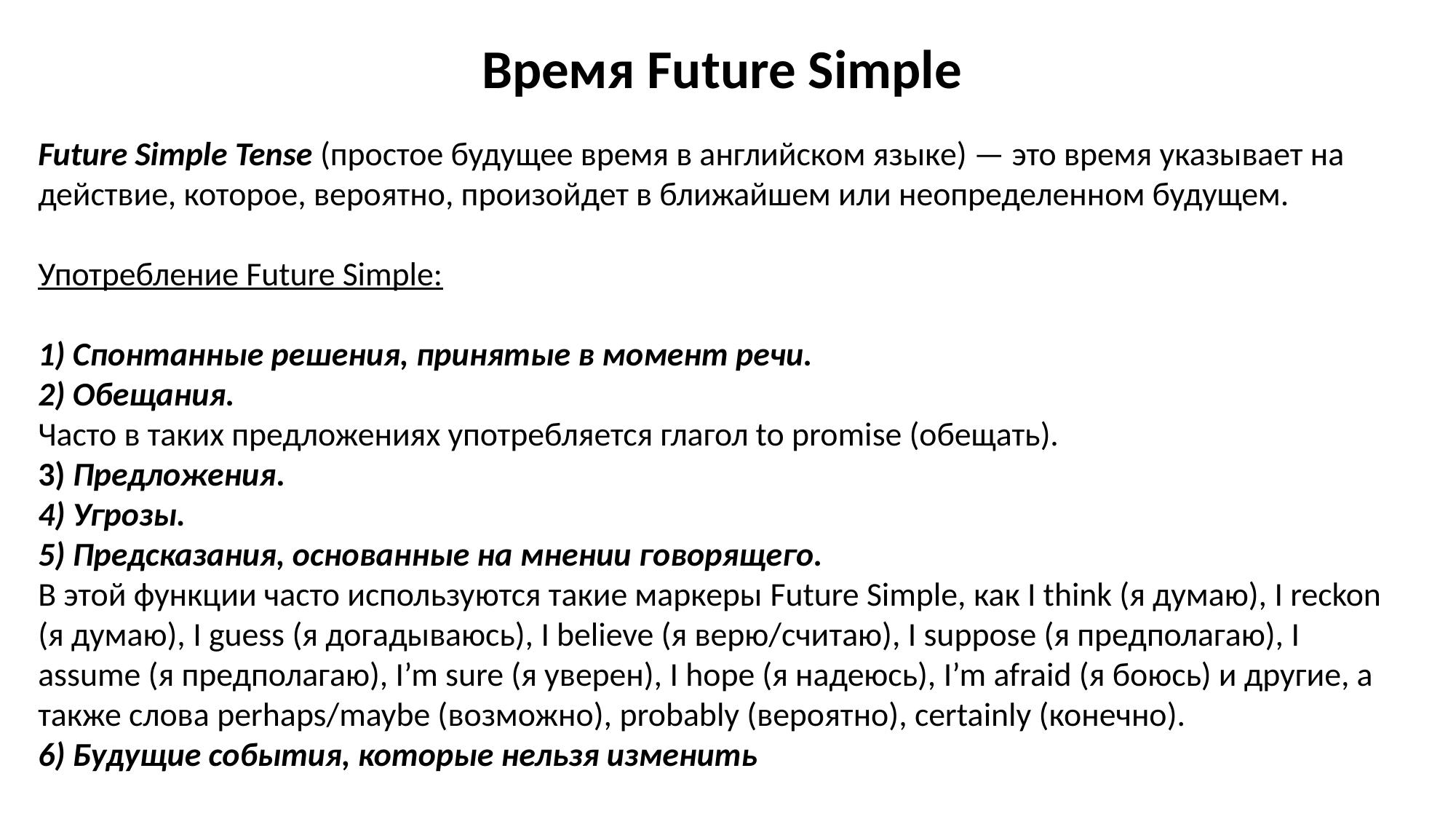

Время Future Simple

Future Simple Tense (простое будущее время в английском языке) — это время указывает на действие, которое, вероятно, произойдет в ближайшем или неопределенном будущем.

Употребление Future Simple:

1) Спонтанные решения, принятые в момент речи.
2) Обещания.
Часто в таких предложениях употребляется глагол to promise (обещать).
3) Предложения.
4) Угрозы.
5) Предсказания, основанные на мнении говорящего.
В этой функции часто используются такие маркеры Future Simple, как I think (я думаю), I reckon (я думаю), I guess (я догадываюсь), I believe (я верю/считаю), I suppose (я предполагаю), I assume (я предполагаю), I’m sure (я уверен), I hope (я надеюсь), I’m afraid (я боюсь) и другие, а также слова perhaps/maybe (возможно), probably (вероятно), certainly (конечно).
6) Будущие события, которые нельзя изменить